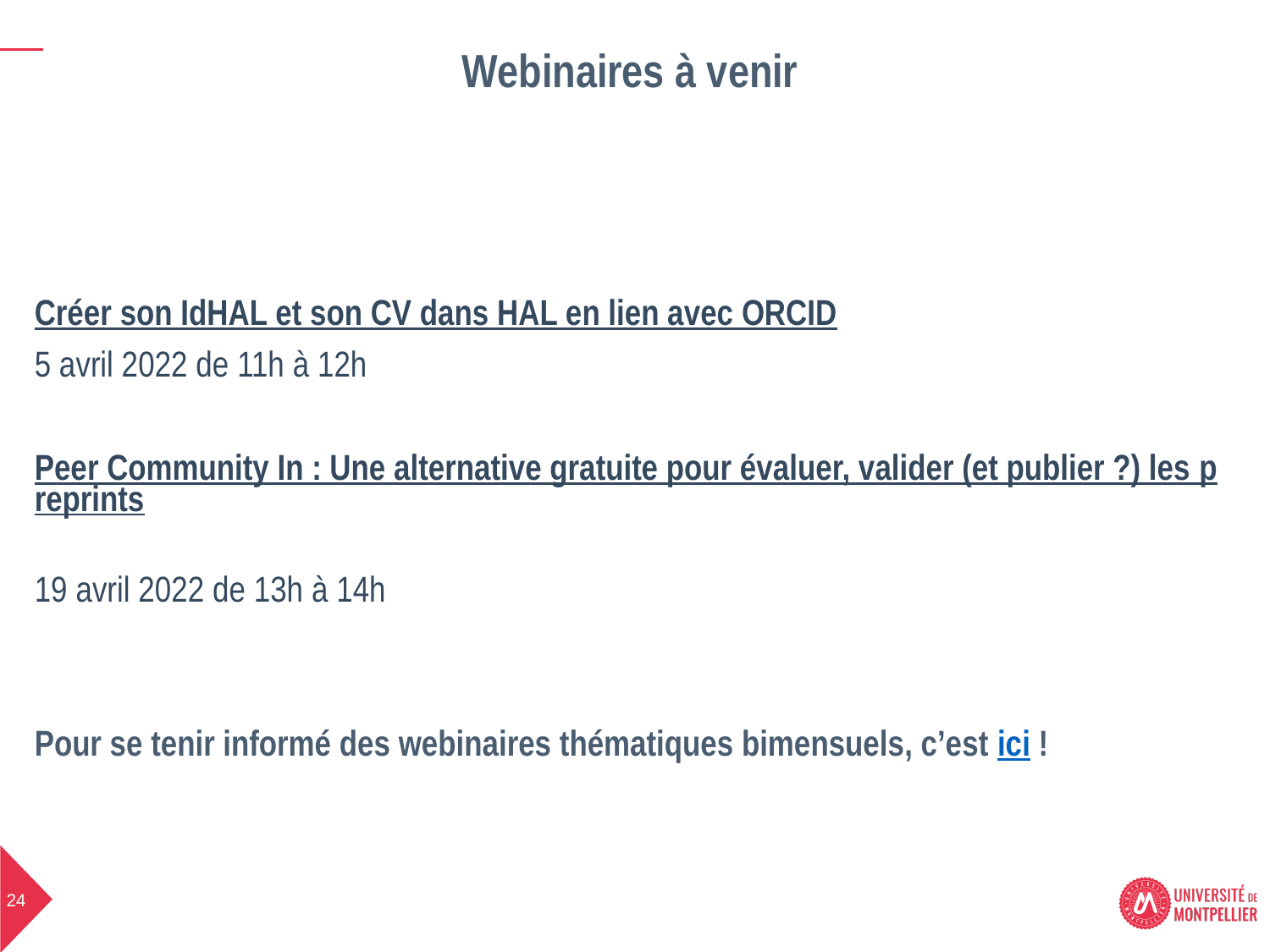

# Webinaires à venir
Créer son IdHAL et son CV dans HAL en lien avec ORCID  ​
5 avril 2022 de 11h à 12h​
​
Peer Community In : Une alternative gratuite pour évaluer, valider (et publier ?) les preprints​
19 avril 2022 de 13h à 14h

Pour se tenir informé des webinaires thématiques bimensuels, c’est ici !

24